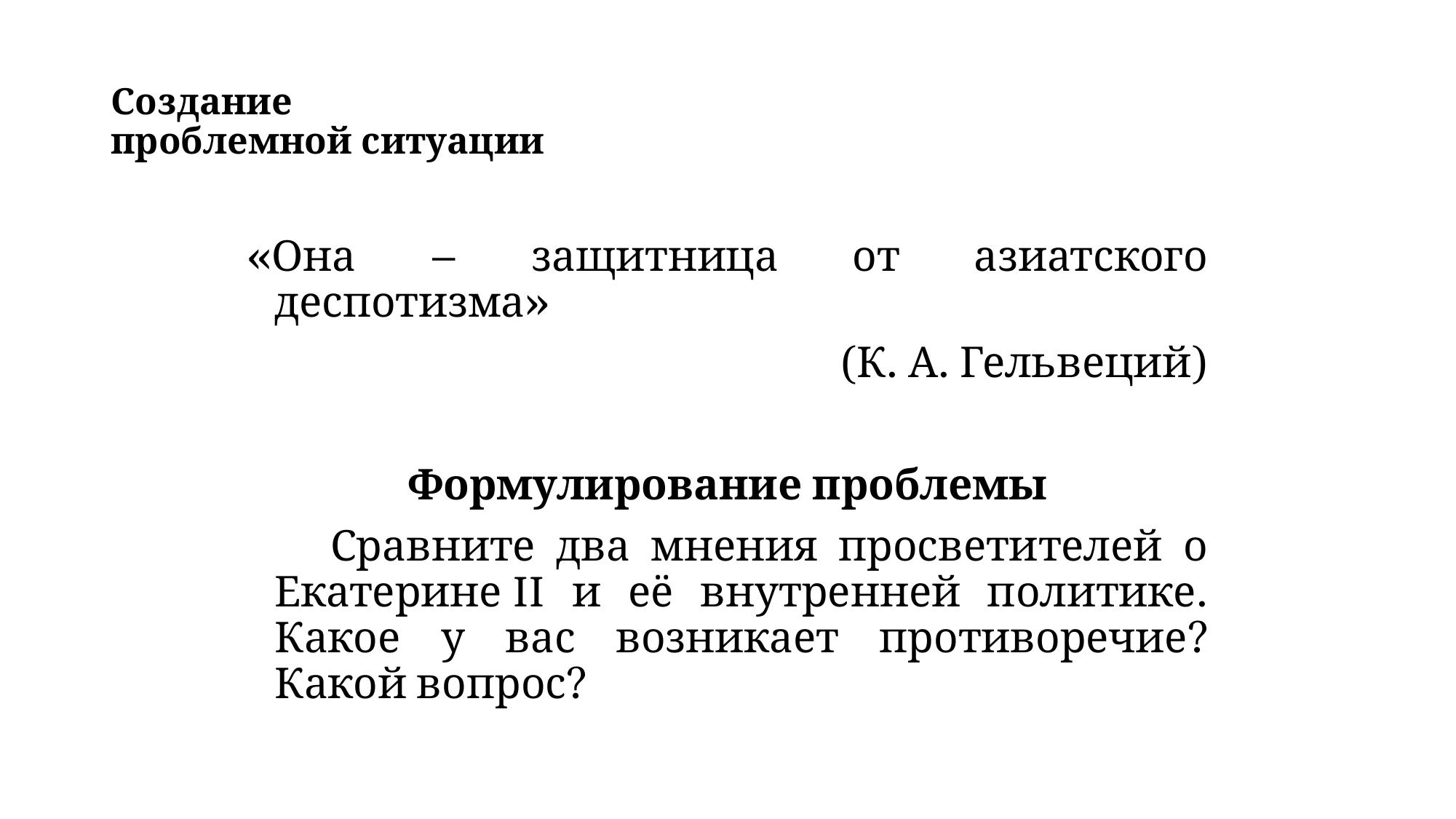

# Создание проблемной ситуации
«Она – защитница от азиатского деспотизма»
(К. А. Гельвеций)

Формулирование проблемы
    Сравните два мнения просветителей о Екатерине II и её внутренней политике. Какое у вас возникает противоречие? Какой вопрос?